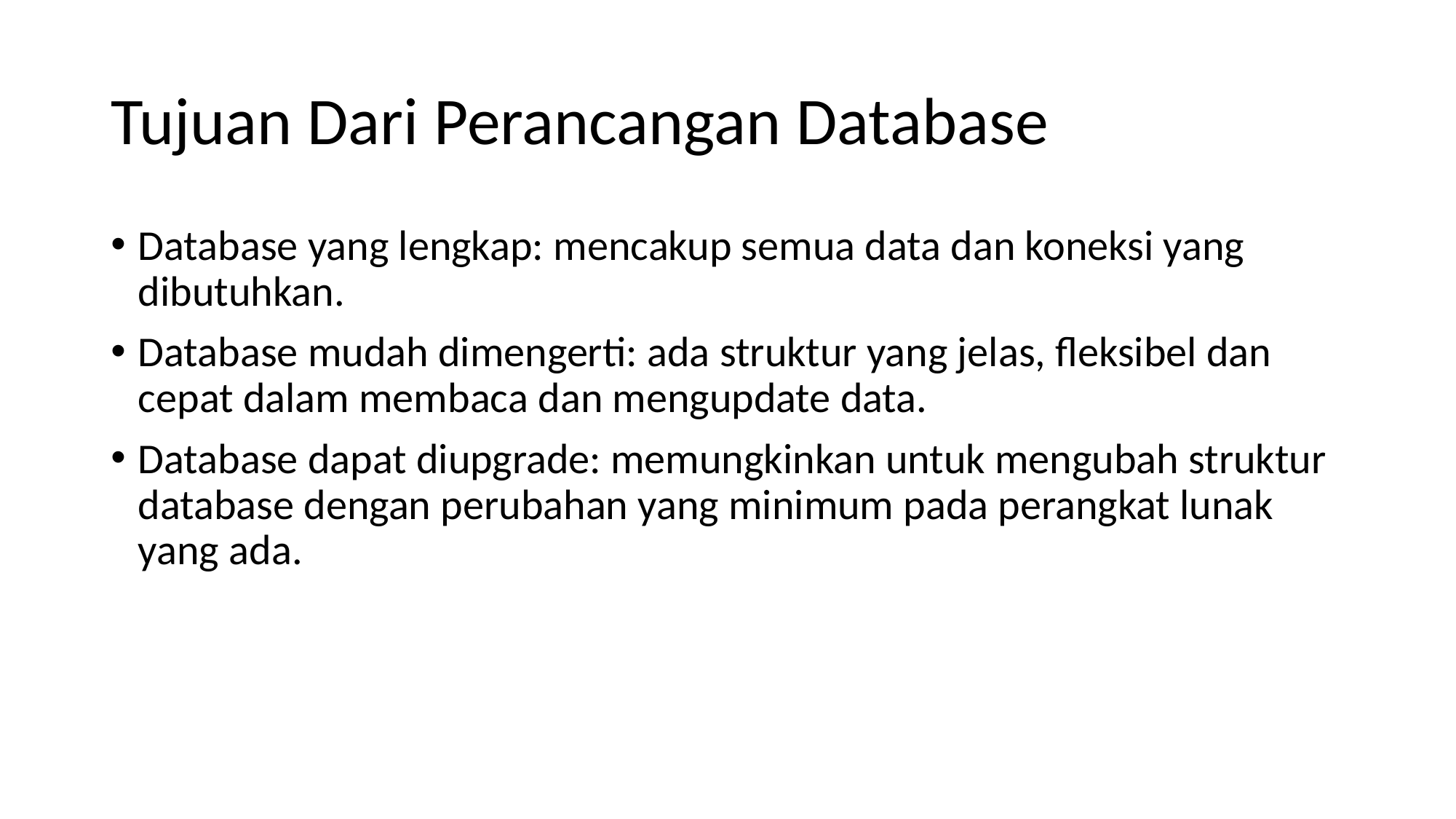

# Tujuan Dari Perancangan Database
Database yang lengkap: mencakup semua data dan koneksi yang dibutuhkan.
Database mudah dimengerti: ada struktur yang jelas, fleksibel dan cepat dalam membaca dan mengupdate data.
Database dapat diupgrade: memungkinkan untuk mengubah struktur database dengan perubahan yang minimum pada perangkat lunak yang ada.